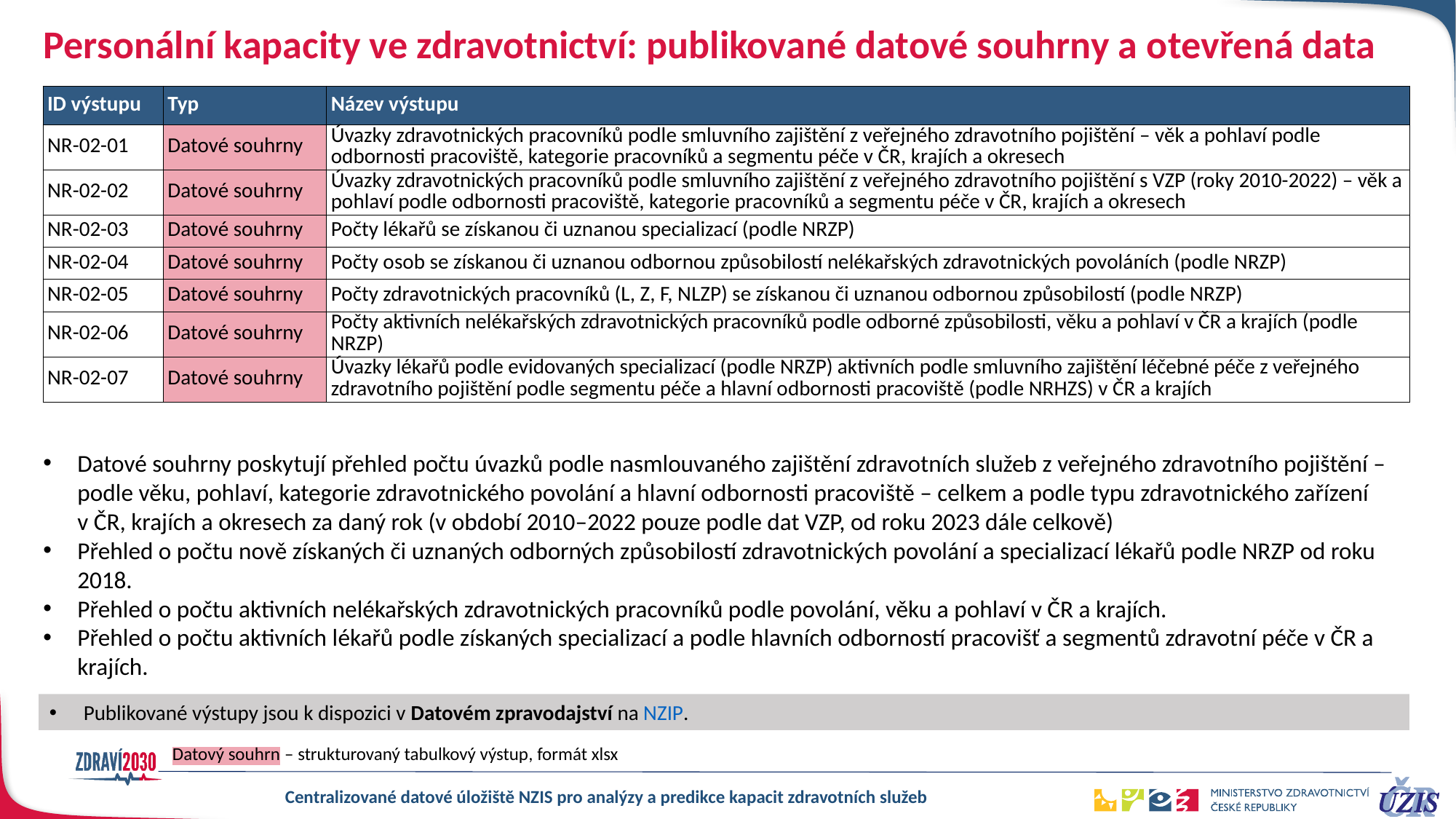

# Personální kapacity ve zdravotnictví: publikované datové souhrny a otevřená data
| ID výstupu | Typ | Název výstupu |
| --- | --- | --- |
| NR-02-01 | Datové souhrny | Úvazky zdravotnických pracovníků podle smluvního zajištění z veřejného zdravotního pojištění – věk a pohlaví podle odbornosti pracoviště, kategorie pracovníků a segmentu péče v ČR, krajích a okresech |
| NR-02-02 | Datové souhrny | Úvazky zdravotnických pracovníků podle smluvního zajištění z veřejného zdravotního pojištění s VZP (roky 2010-2022) – věk a pohlaví podle odbornosti pracoviště, kategorie pracovníků a segmentu péče v ČR, krajích a okresech |
| NR-02-03 | Datové souhrny | Počty lékařů se získanou či uznanou specializací (podle NRZP) |
| NR-02-04 | Datové souhrny | Počty osob se získanou či uznanou odbornou způsobilostí nelékařských zdravotnických povoláních (podle NRZP) |
| NR-02-05 | Datové souhrny | Počty zdravotnických pracovníků (L, Z, F, NLZP) se získanou či uznanou odbornou způsobilostí (podle NRZP) |
| NR-02-06 | Datové souhrny | Počty aktivních nelékařských zdravotnických pracovníků podle odborné způsobilosti, věku a pohlaví v ČR a krajích (podle NRZP) |
| NR-02-07 | Datové souhrny | Úvazky lékařů podle evidovaných specializací (podle NRZP) aktivních podle smluvního zajištění léčebné péče z veřejného zdravotního pojištění podle segmentu péče a hlavní odbornosti pracoviště (podle NRHZS) v ČR a krajích |
Datové souhrny poskytují přehled počtu úvazků podle nasmlouvaného zajištění zdravotních služeb z veřejného zdravotního pojištění – podle věku, pohlaví, kategorie zdravotnického povolání a hlavní odbornosti pracoviště – celkem a podle typu zdravotnického zařízení v ČR, krajích a okresech za daný rok (v období 2010–2022 pouze podle dat VZP, od roku 2023 dále celkově)
Přehled o počtu nově získaných či uznaných odborných způsobilostí zdravotnických povolání a specializací lékařů podle NRZP od roku 2018.
Přehled o počtu aktivních nelékařských zdravotnických pracovníků podle povolání, věku a pohlaví v ČR a krajích.
Přehled o počtu aktivních lékařů podle získaných specializací a podle hlavních odborností pracovišť a segmentů zdravotní péče v ČR a krajích.
Publikované výstupy jsou k dispozici v Datovém zpravodajství na NZIP.
Datový souhrn – strukturovaný tabulkový výstup, formát xlsx